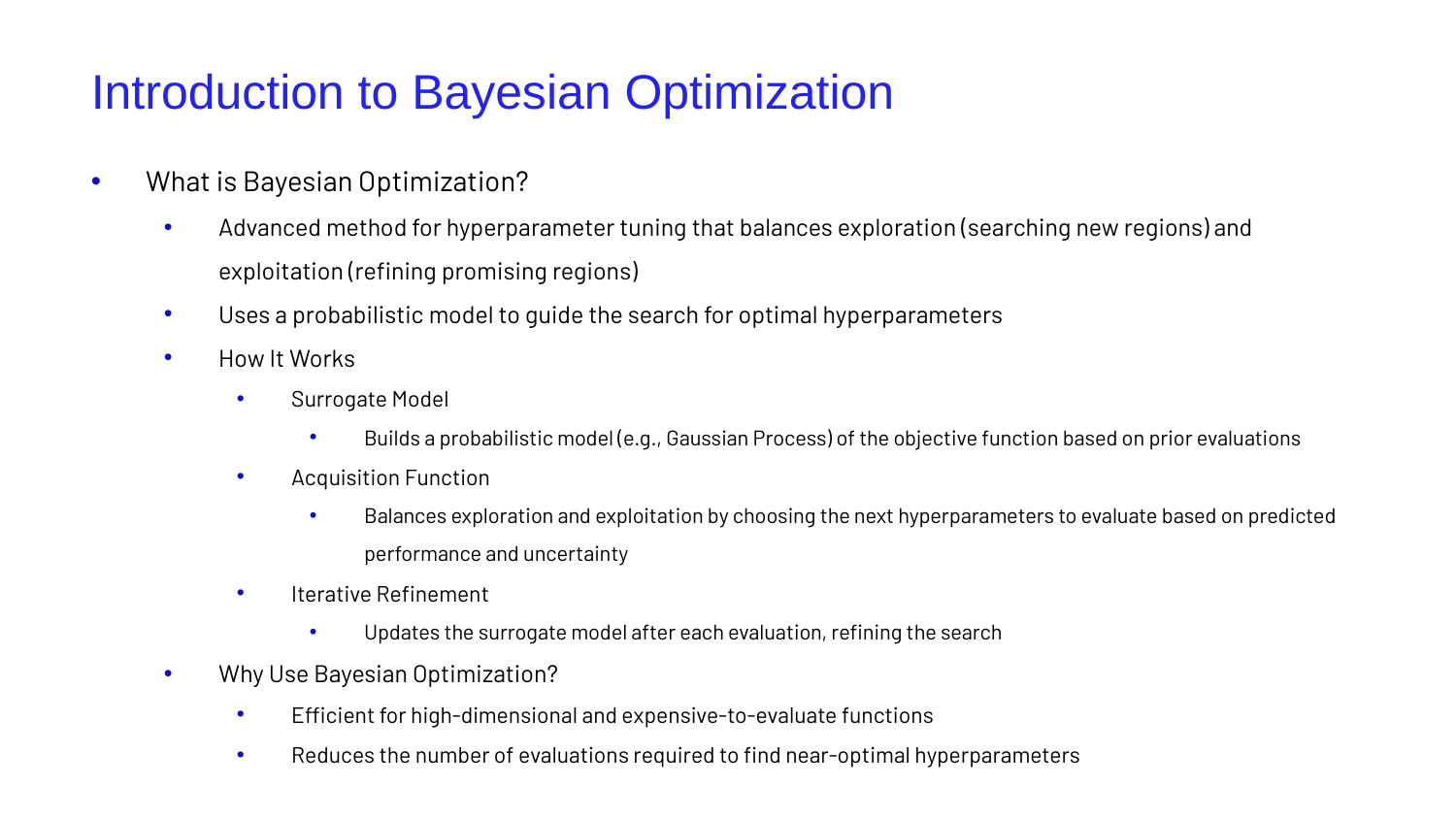

Introduction to Bayesian Optimization
What is Bayesian Optimization?
Advanced method for hyperparameter tuning that balances exploration (searching new regions) and exploitation (refining promising regions)
Uses a probabilistic model to guide the search for optimal hyperparameters
How It Works
Surrogate Model
Builds a probabilistic model (e.g., Gaussian Process) of the objective function based on prior evaluations
Acquisition Function
Balances exploration and exploitation by choosing the next hyperparameters to evaluate based on predicted performance and uncertainty
Iterative Refinement
Updates the surrogate model after each evaluation, refining the search
Why Use Bayesian Optimization?
Efficient for high-dimensional and expensive-to-evaluate functions
Reduces the number of evaluations required to find near-optimal hyperparameters